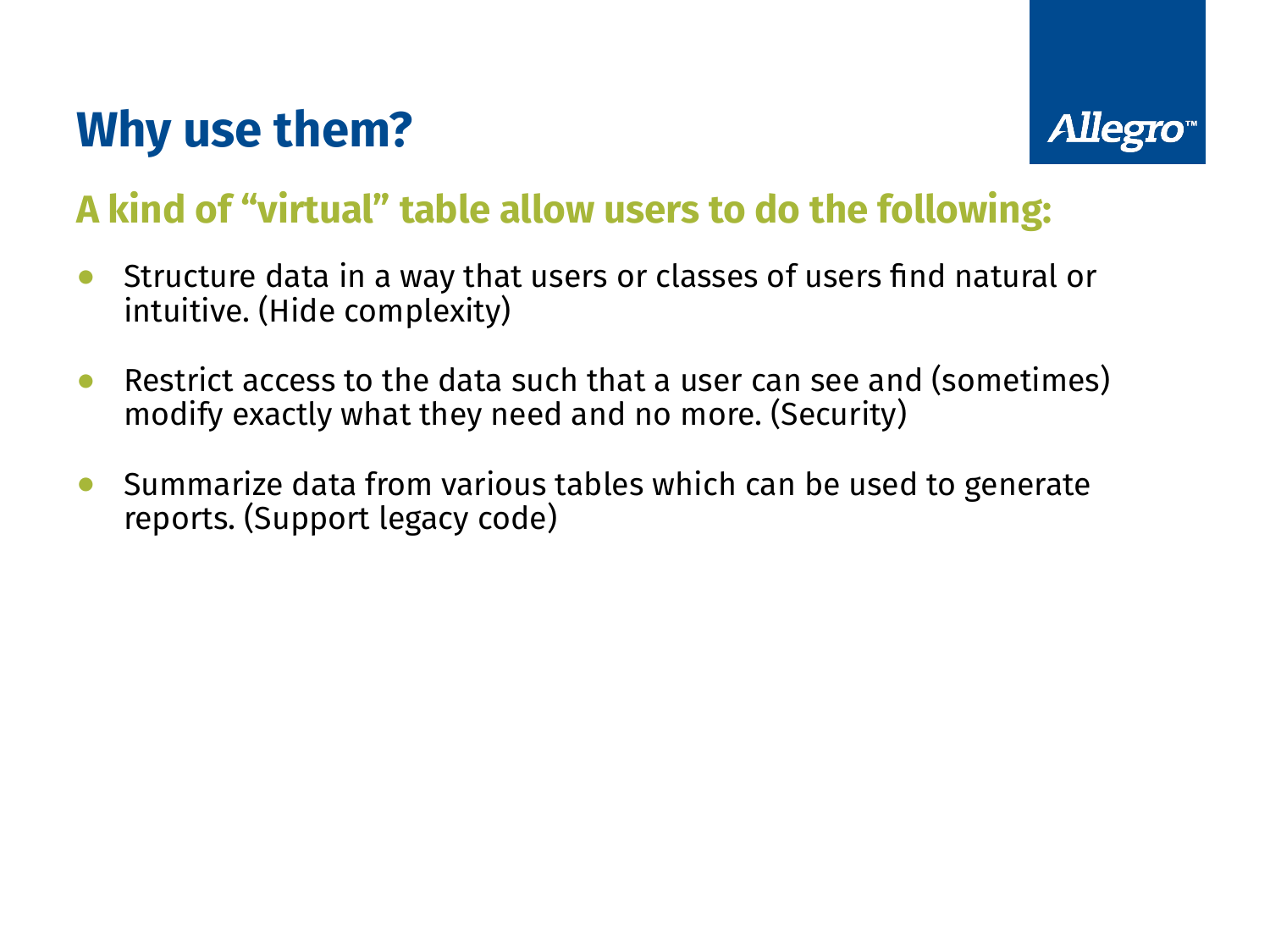

# Why use them?
A kind of “virtual” table allow users to do the following:
Structure data in a way that users or classes of users find natural or intuitive. (Hide complexity)
Restrict access to the data such that a user can see and (sometimes) modify exactly what they need and no more. (Security)
Summarize data from various tables which can be used to generate reports. (Support legacy code)